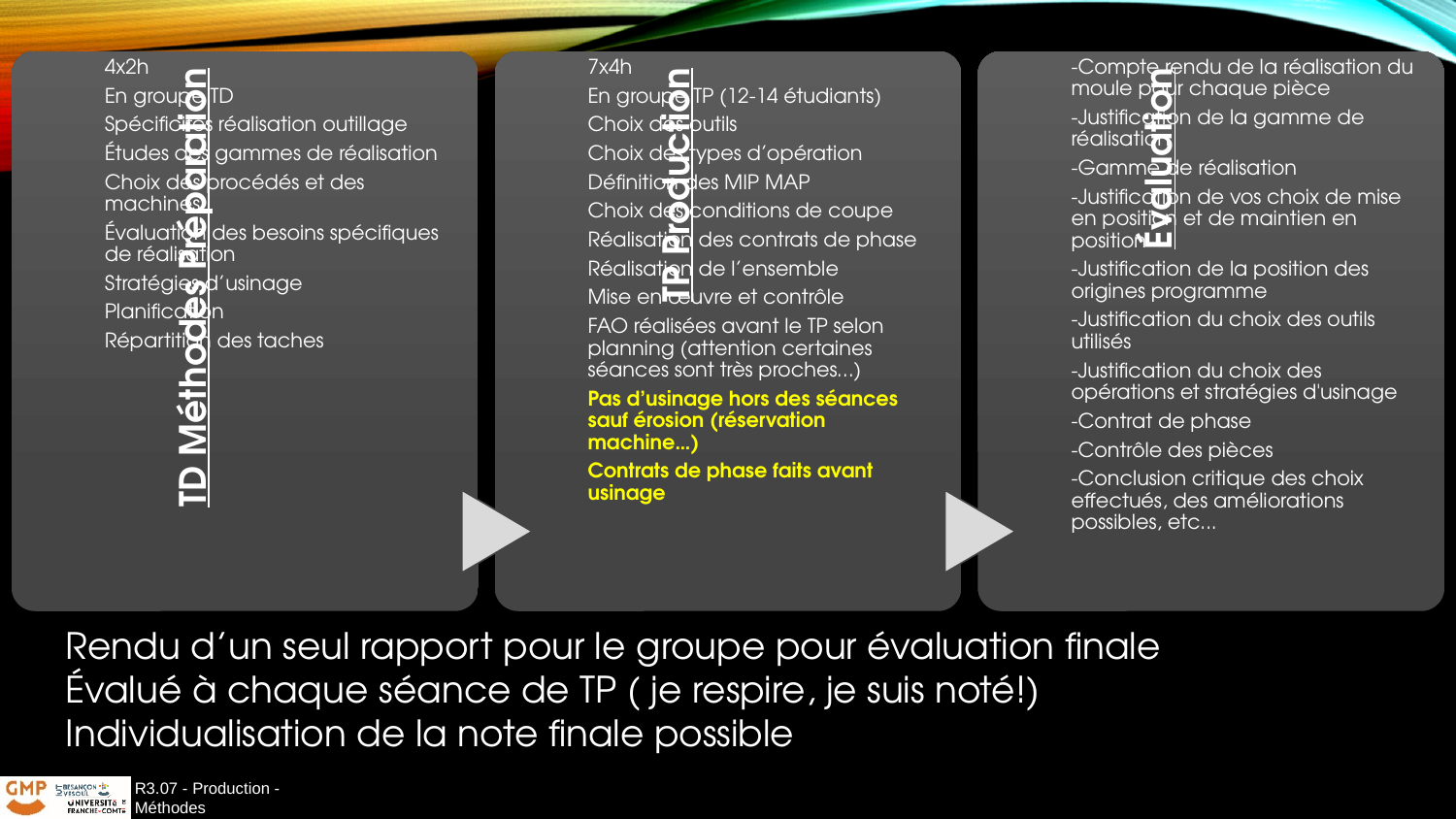

TD Méthodes Préparation
4x2h
En groupe TD
Spécificités réalisation outillage
Études des gammes de réalisation
Choix des procédés et des machines
Évaluation des besoins spécifiques de réalisation
Stratégies d’usinage
Planification
Répartition des taches
TP Production
7x4h
En groupe TP (12-14 étudiants)
Choix des outils
Choix des types d’opération
Définition des MIP MAP
Choix des conditions de coupe
Réalisation des contrats de phase
Réalisation de l’ensemble
Mise en œuvre et contrôle
FAO réalisées avant le TP selon planning (attention certaines séances sont très proches…)
Pas d’usinage hors des séances sauf érosion (réservation machine…)
Contrats de phase faits avant usinage
Évaluation
-Compte rendu de la réalisation du moule pour chaque pièce
-Justification de la gamme de réalisation
-Gamme de réalisation
-Justification de vos choix de mise en position et de maintien en position
-Justification de la position des origines programme
-Justification du choix des outils utilisés
-Justification du choix des opérations et stratégies d'usinage
-Contrat de phase
-Contrôle des pièces
-Conclusion critique des choix effectués, des améliorations possibles, etc...
Rendu d’un seul rapport pour le groupe pour évaluation finale
Évalué à chaque séance de TP ( je respire, je suis noté!)
Individualisation de la note finale possible